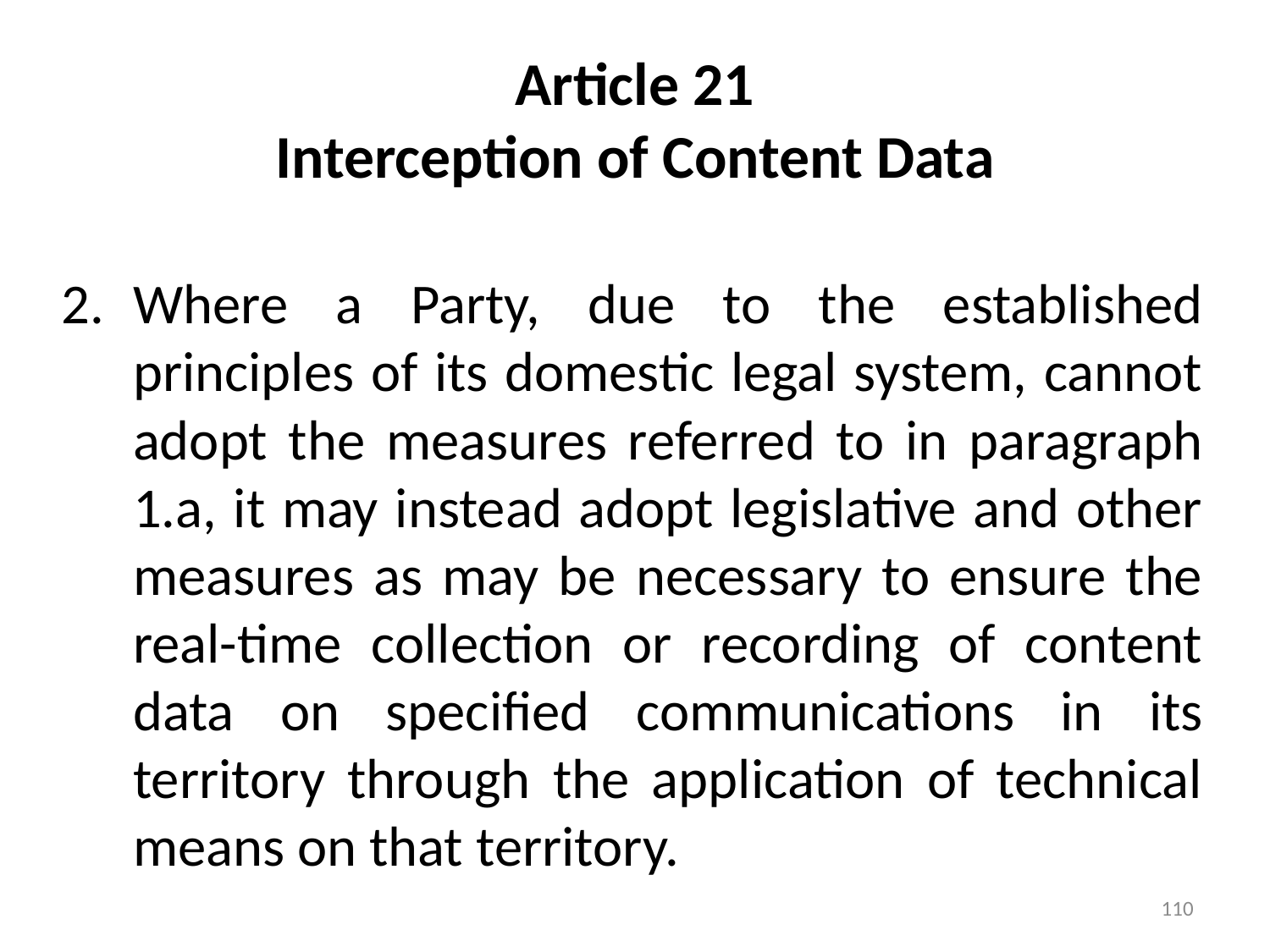

# Article 21 Interception of Content Data
Where a Party, due to the established principles of its domestic legal system, cannot adopt the measures referred to in paragraph 1.a, it may instead adopt legislative and other measures as may be necessary to ensure the real-time collection or recording of content data on specified communications in its territory through the application of technical means on that territory.
110